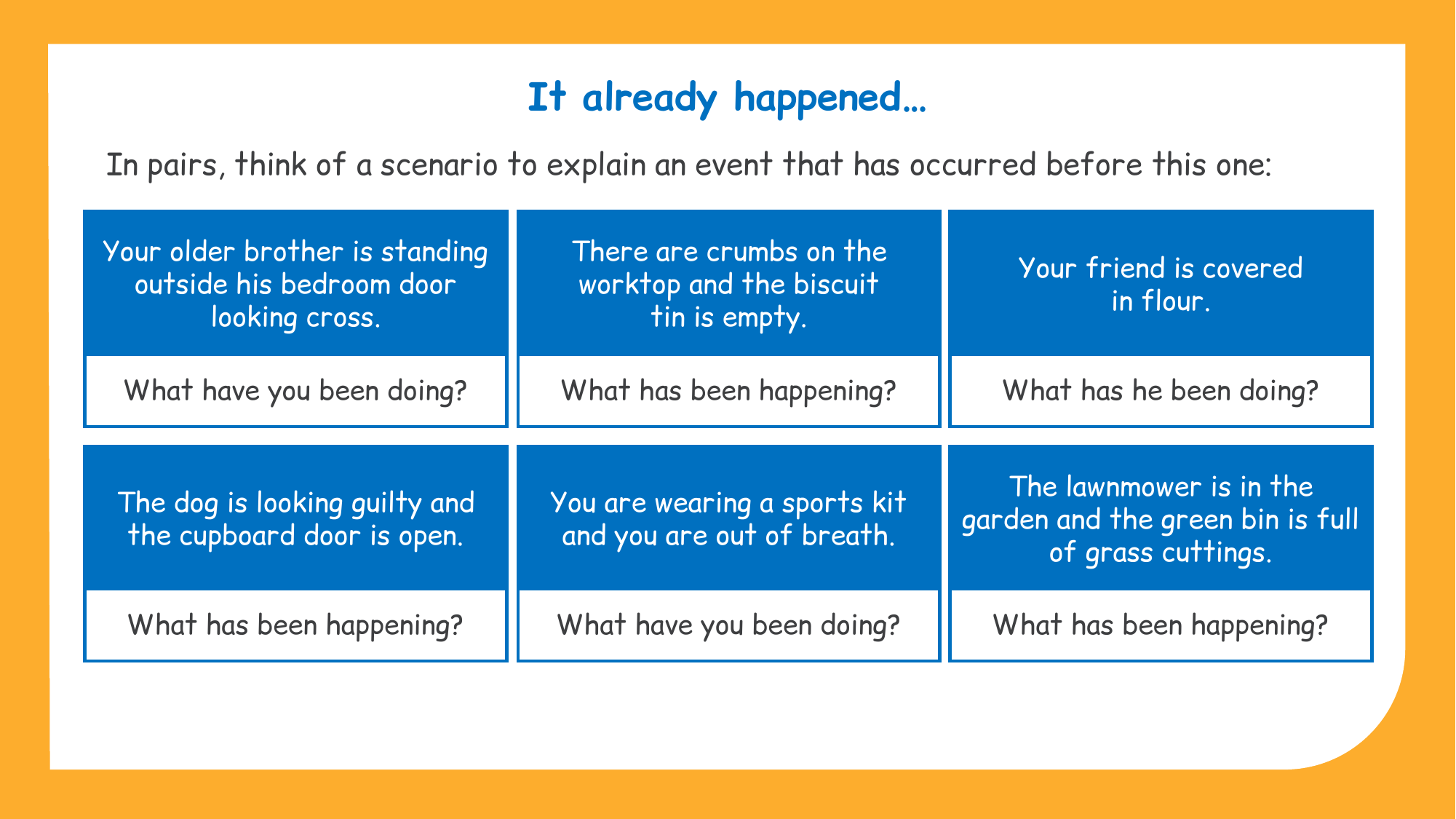

It already happened…
In pairs, think of a scenario to explain an event that has occurred before this one:
Your older brother is standing outside his bedroom door looking cross.
There are crumbs on the worktop and the biscuit
tin is empty.
Your friend is covered
in flour.
What have you been doing?
What has been happening?
What has he been doing?
The dog is looking guilty and the cupboard door is open.
You are wearing a sports kit and you are out of breath.
The lawnmower is in the garden and the green bin is full of grass cuttings.
What has been happening?
What have you been doing?
What has been happening?